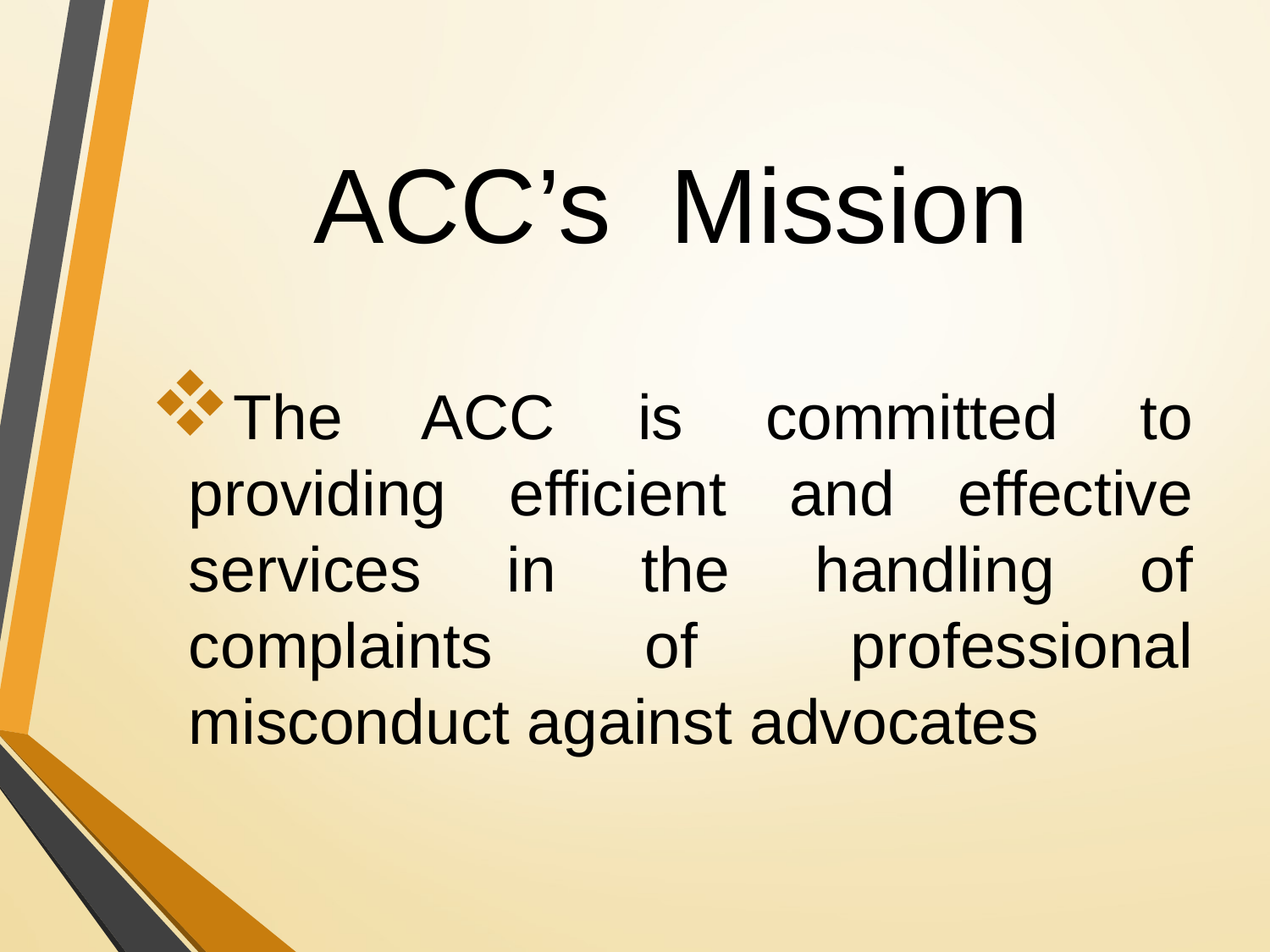

# ACC’s  Mission
The ACC is committed to providing efficient and effective services in the handling of complaints of professional misconduct against advocates